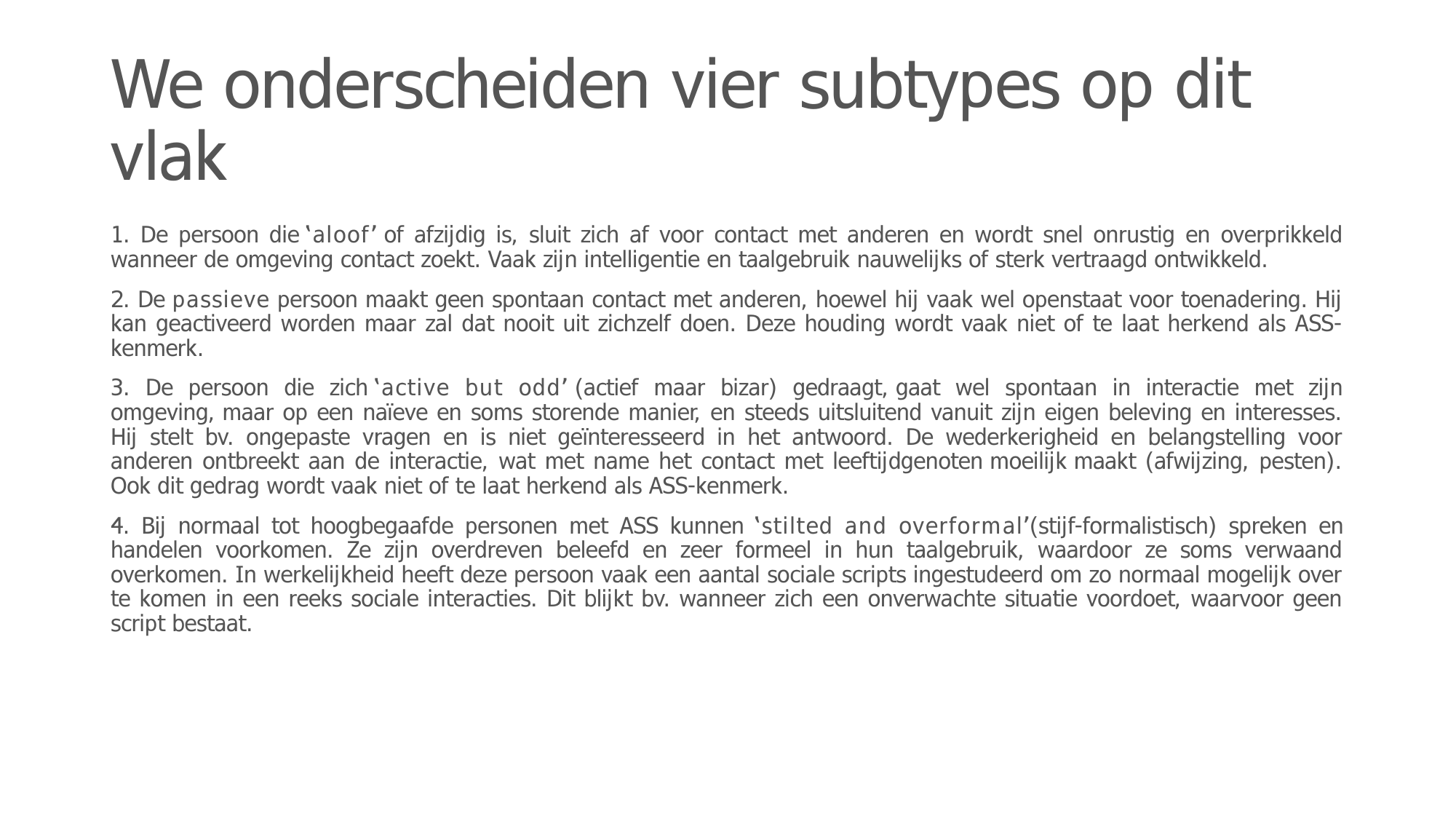

# We onderscheiden vier subtypes op dit vlak
1. De persoon die ‘aloof’ of afzijdig is, sluit zich af voor contact met anderen en wordt snel onrustig en overprikkeld wanneer de omgeving contact zoekt. Vaak zijn intelligentie en taalgebruik nauwelijks of sterk vertraagd ontwikkeld.
2. De passieve persoon maakt geen spontaan contact met anderen, hoewel hij vaak wel openstaat voor toenadering. Hij kan geactiveerd worden maar zal dat nooit uit zichzelf doen. Deze houding wordt vaak niet of te laat herkend als ASS-kenmerk.
3. De persoon die zich ‘active but odd’ (actief maar bizar) gedraagt, gaat wel spontaan in interactie met zijn omgeving, maar op een naïeve en soms storende manier, en steeds uitsluitend vanuit zijn eigen beleving en interesses. Hij stelt bv. ongepaste vragen en is niet geïnteresseerd in het antwoord. De wederkerigheid en belangstelling voor anderen ontbreekt aan de interactie, wat met name het contact met leeftijdgenoten moeilijk maakt (afwijzing, pesten). Ook dit gedrag wordt vaak niet of te laat herkend als ASS-kenmerk.
4. Bij normaal tot hoogbegaafde personen met ASS kunnen ‘stilted and overformal’(stijf-formalistisch) spreken en handelen voorkomen. Ze zijn overdreven beleefd en zeer formeel in hun taalgebruik, waardoor ze soms verwaand overkomen. In werkelijkheid heeft deze persoon vaak een aantal sociale scripts ingestudeerd om zo normaal mogelijk over te komen in een reeks sociale interacties. Dit blijkt bv. wanneer zich een onverwachte situatie voordoet, waarvoor geen script bestaat.